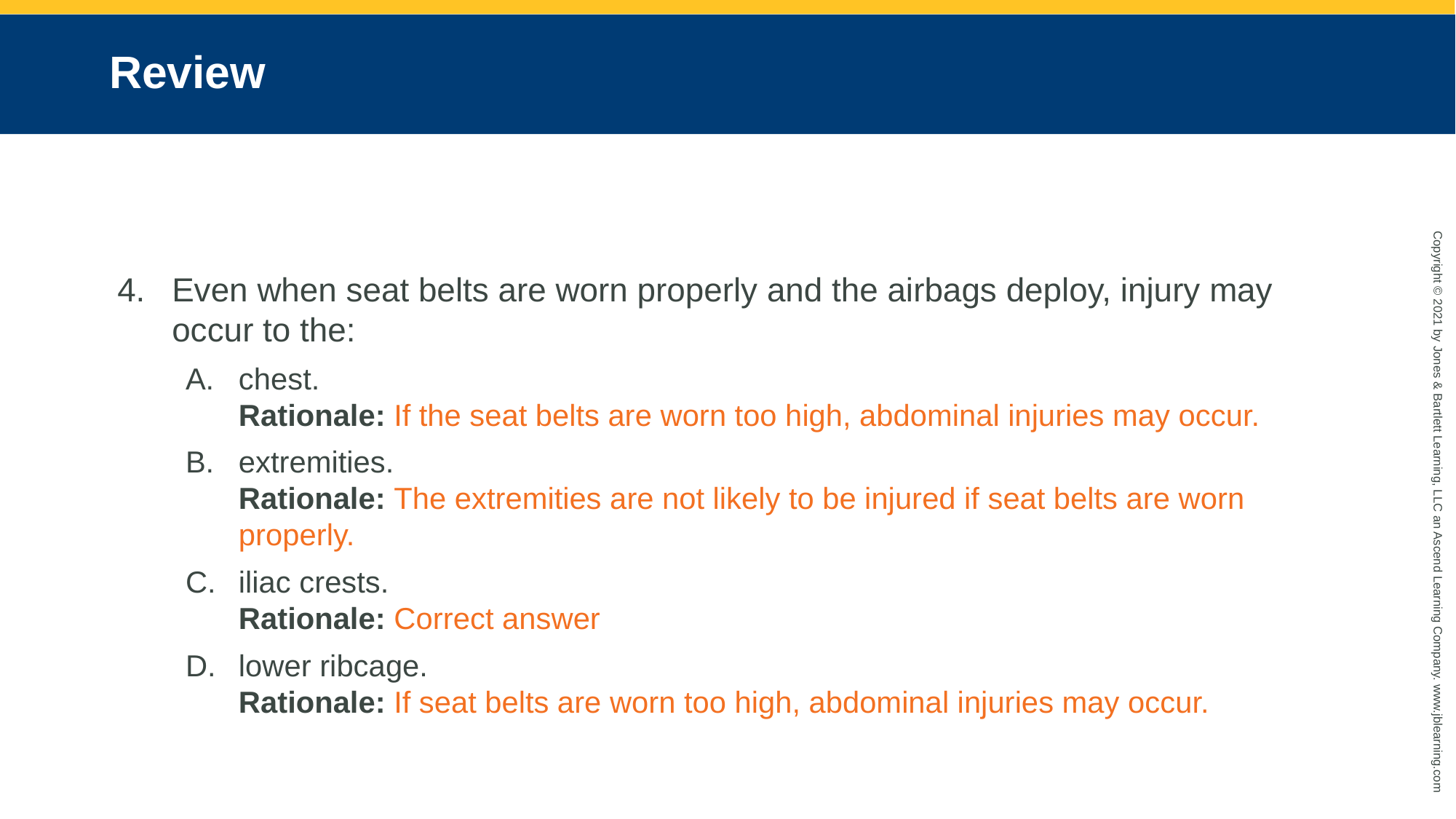

# Review
Even when seat belts are worn properly and the airbags deploy, injury may occur to the:
chest.
Rationale: If the seat belts are worn too high, abdominal injuries may occur.
extremities.
Rationale: The extremities are not likely to be injured if seat belts are worn properly.
iliac crests.
Rationale: Correct answer
lower ribcage.
Rationale: If seat belts are worn too high, abdominal injuries may occur.